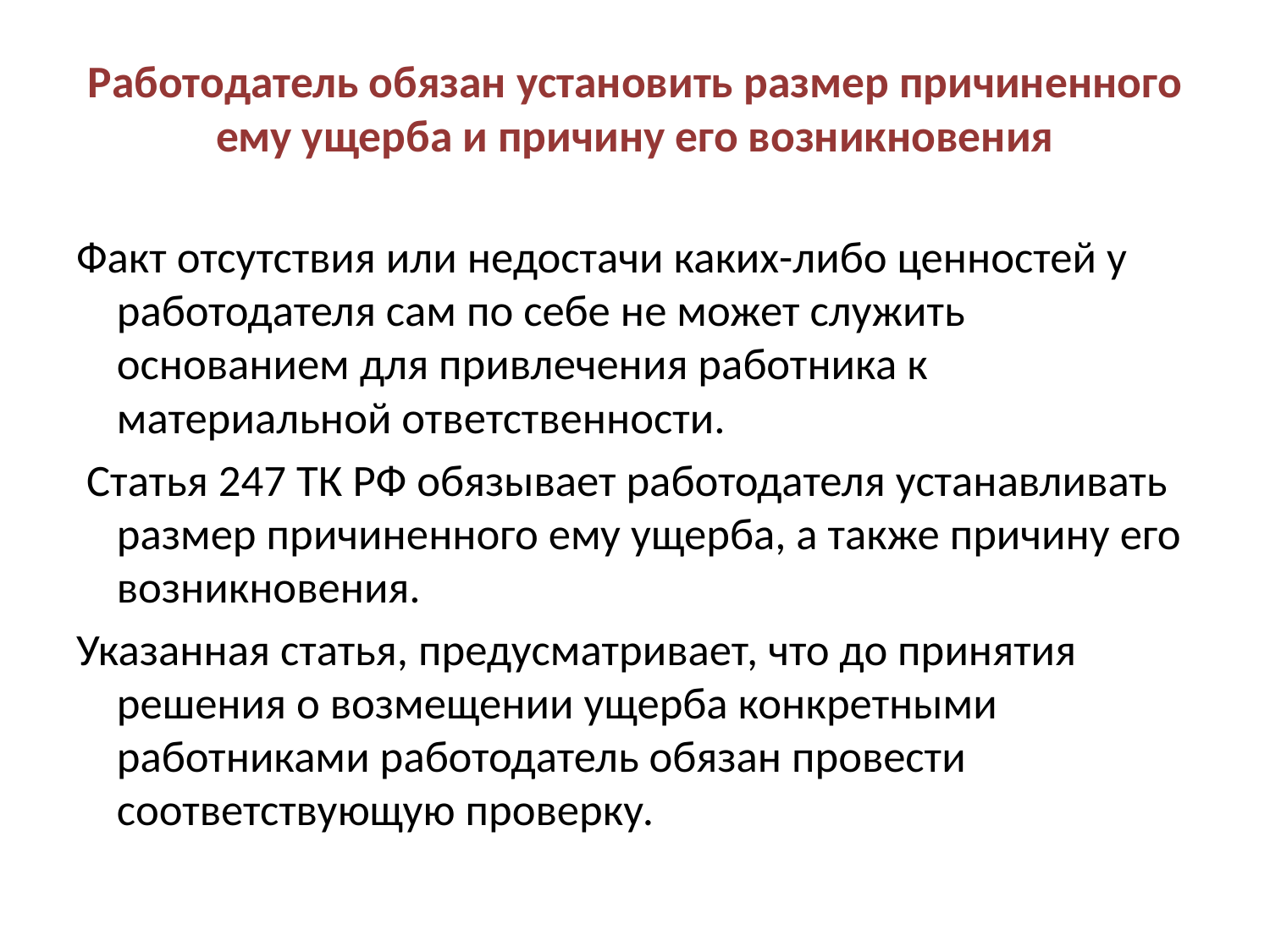

# Работодатель обязан установить размер причиненного ему ущерба и причину его возникновения
Факт отсутствия или недостачи каких-либо ценностей у работодателя сам по себе не может служить основанием для привлечения работника к материальной ответственности.
 Статья 247 ТК РФ обязывает работодателя устанавливать размер причиненного ему ущерба, а также причину его возникновения.
Указанная статья, предусматривает, что до принятия решения о возмещении ущерба конкретными работниками работодатель обязан провести соответствующую проверку.